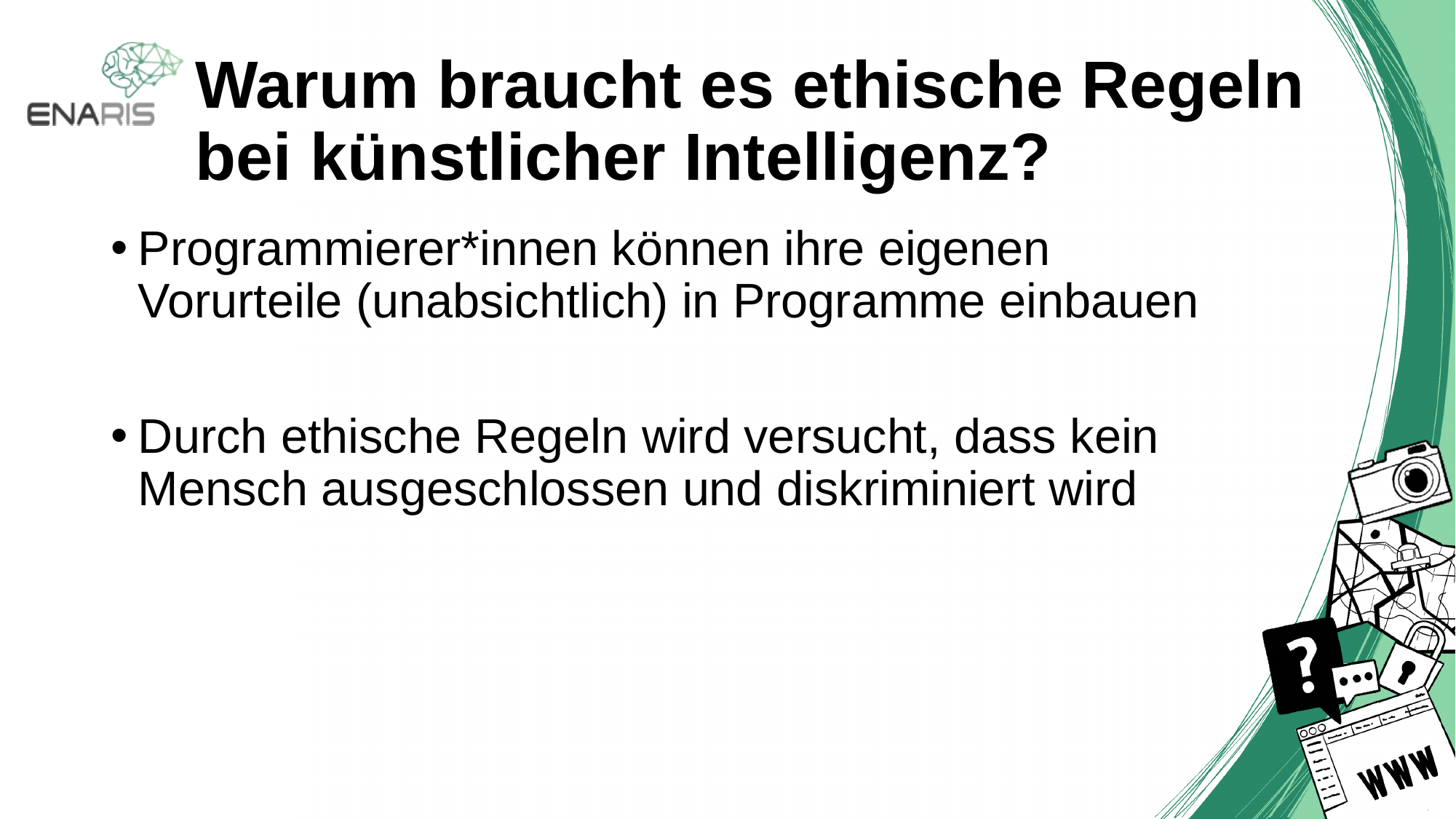

# Warum braucht es ethische Regeln bei künstlicher Intelligenz?
Programmierer*innen können ihre eigenen Vorurteile (unabsichtlich) in Programme einbauen

Durch ethische Regeln wird versucht, dass kein Mensch ausgeschlossen und diskriminiert wird